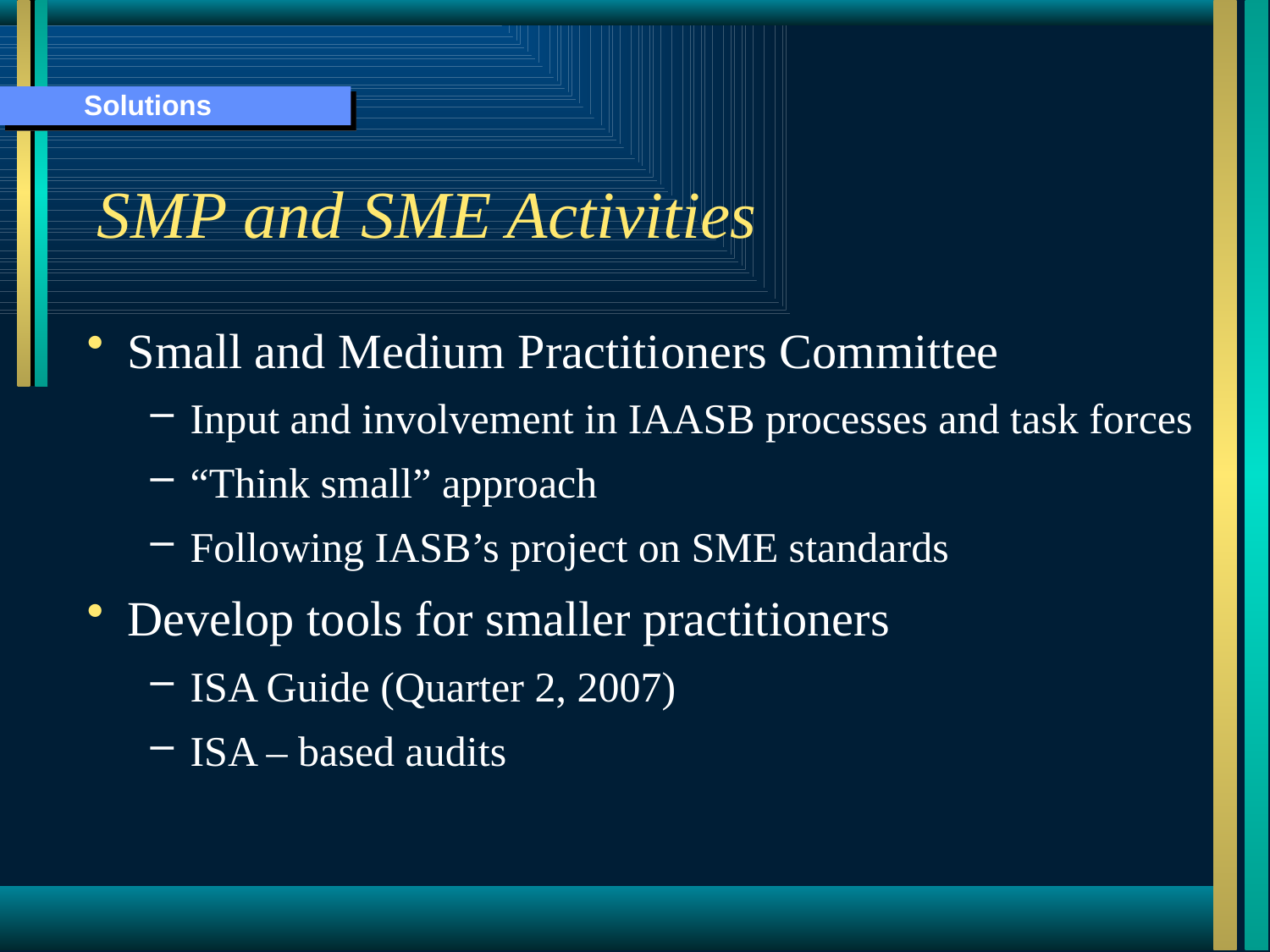

Solutions

SMP and SME Activities
Small and Medium Practitioners Committee
Input and involvement in IAASB processes and task forces
“Think small” approach
Following IASB’s project on SME standards
Develop tools for smaller practitioners
ISA Guide (Quarter 2, 2007)
ISA – based audits